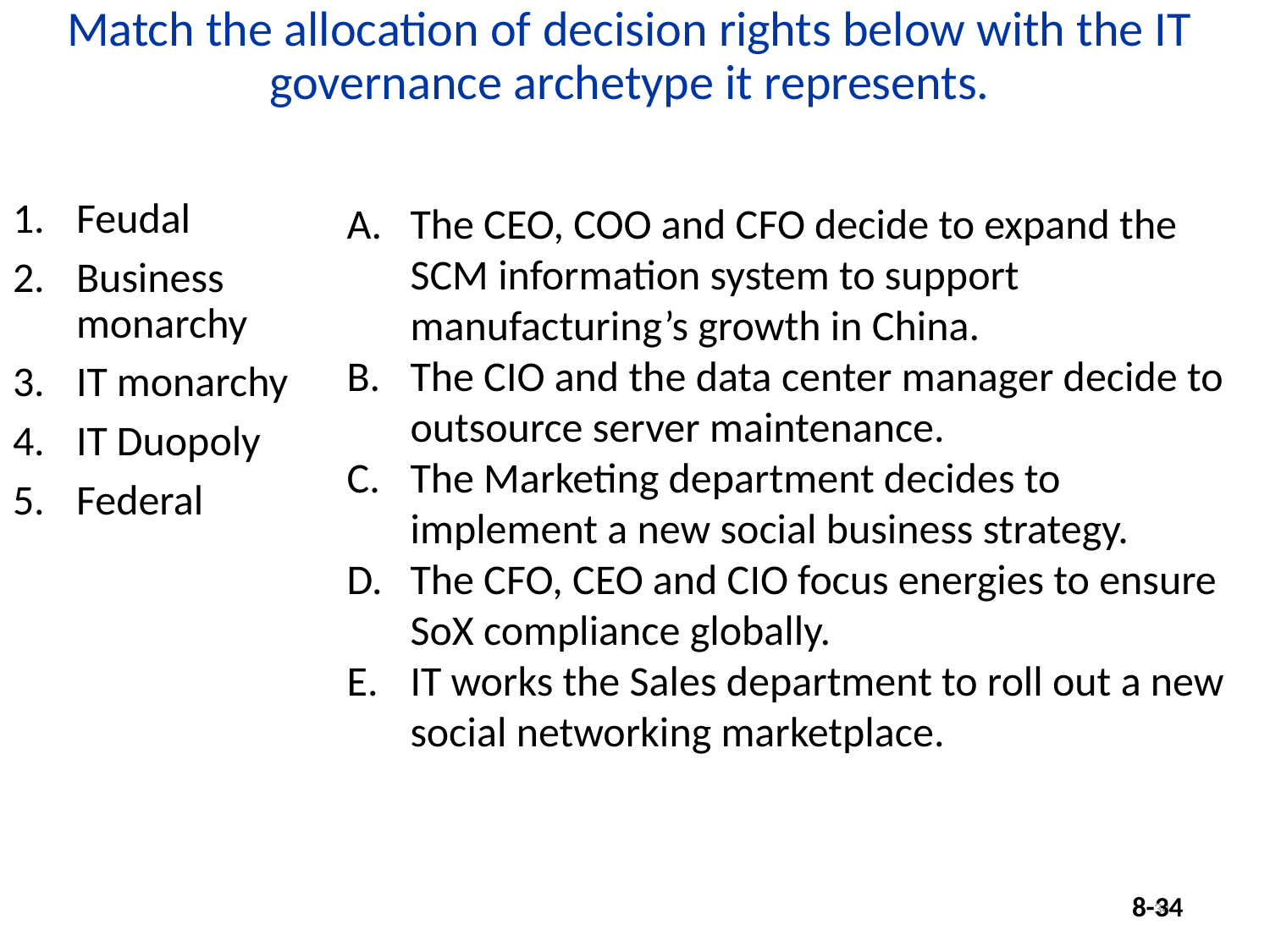

Match the allocation of decision rights below with the IT governance archetype it represents.
Feudal
Business monarchy
IT monarchy
IT Duopoly
Federal
The CEO, COO and CFO decide to expand the SCM information system to support manufacturing’s growth in China.
The CIO and the data center manager decide to outsource server maintenance.
The Marketing department decides to implement a new social business strategy.
The CFO, CEO and CIO focus energies to ensure SoX compliance globally.
IT works the Sales department to roll out a new social networking marketplace.
34